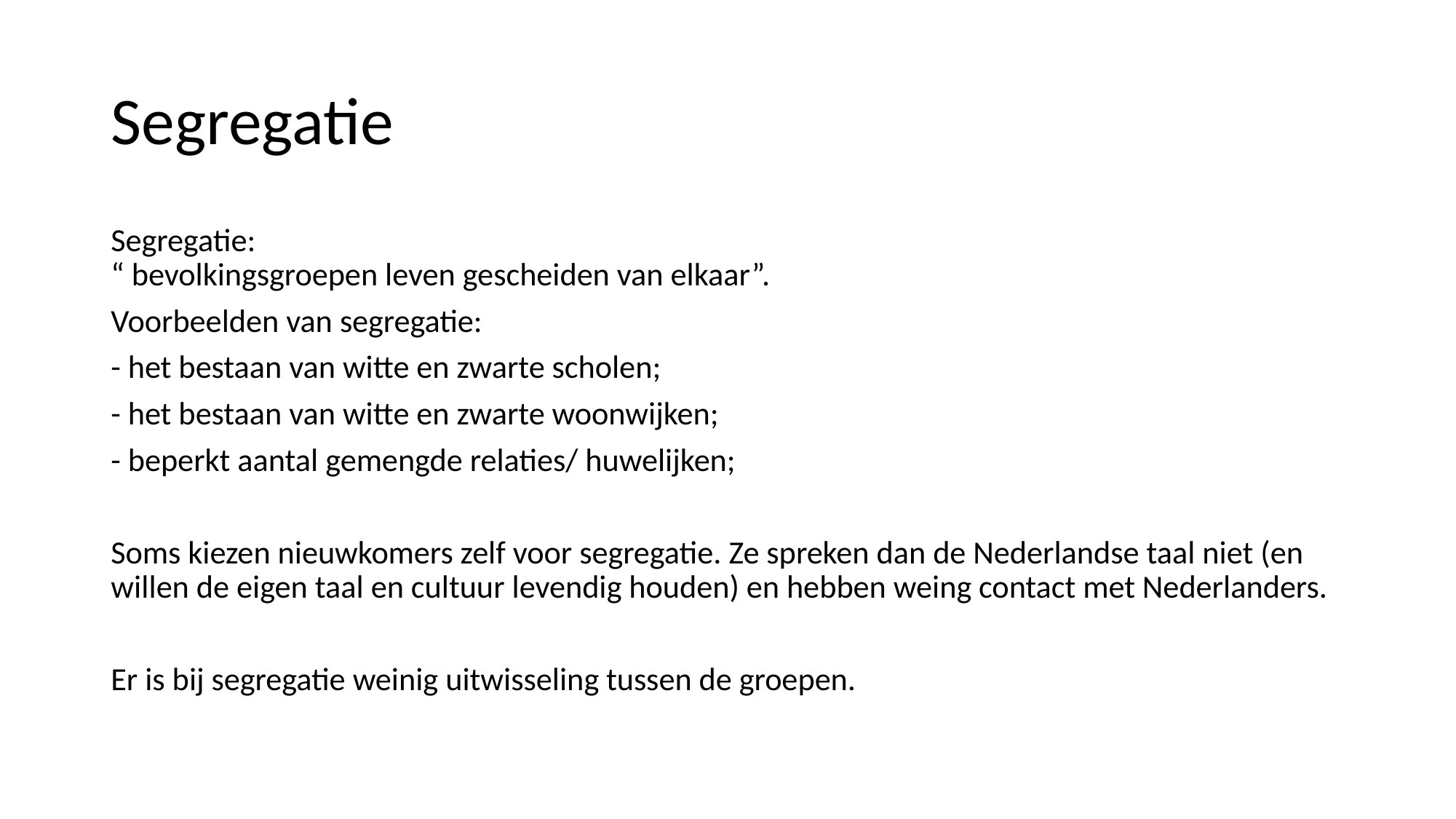

# Segregatie
Segregatie:
“ bevolkingsgroepen leven gescheiden van elkaar”.
Voorbeelden van segregatie:
- het bestaan van witte en zwarte scholen;
- het bestaan van witte en zwarte woonwijken;
- beperkt aantal gemengde relaties/ huwelijken;

Soms kiezen nieuwkomers zelf voor segregatie. Ze spreken dan de Nederlandse taal niet (en willen de eigen taal en cultuur levendig houden) en hebben weing contact met Nederlanders.

Er is bij segregatie weinig uitwisseling tussen de groepen.